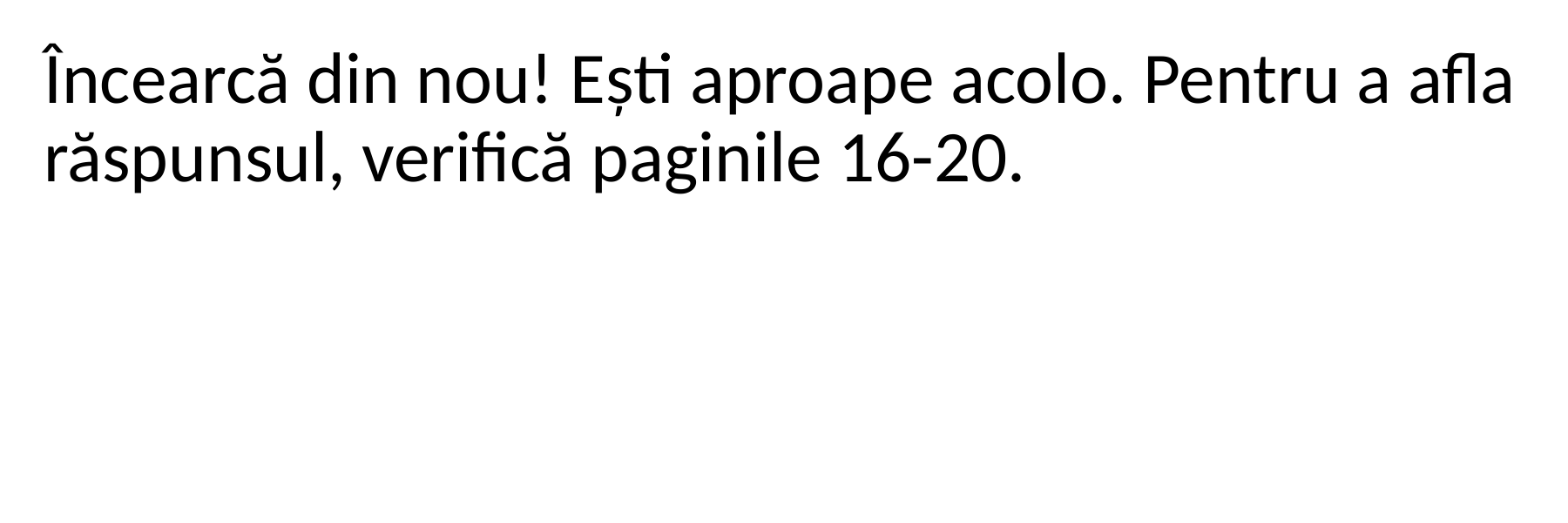

Încearcă din nou! Ești aproape acolo. Pentru a afla răspunsul, verifică paginile 16-20.